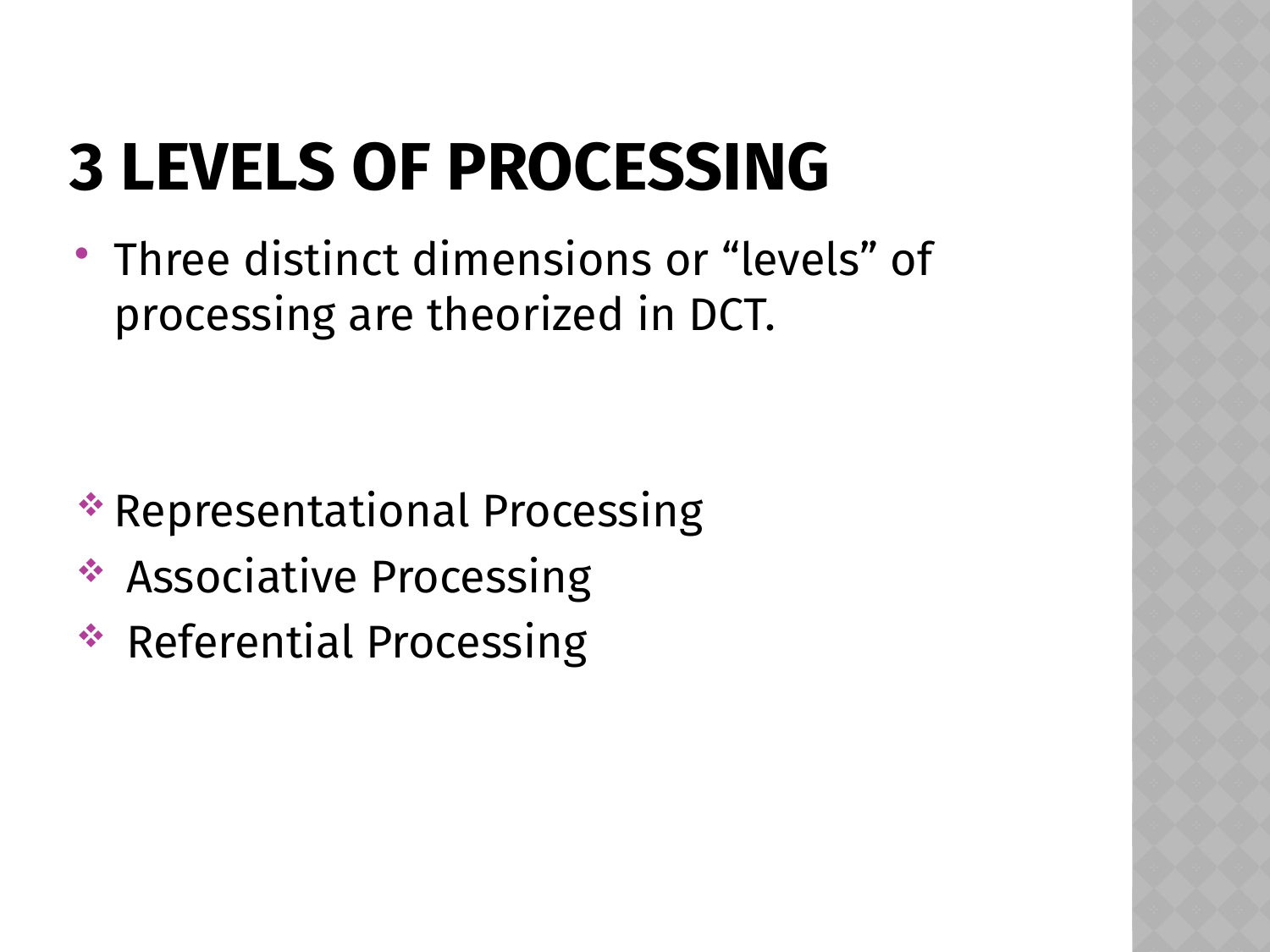

# 3 Levels of Processing
Three distinct dimensions or “levels” of processing are theorized in DCT.

Representational Processing
 Associative Processing
 Referential Processing